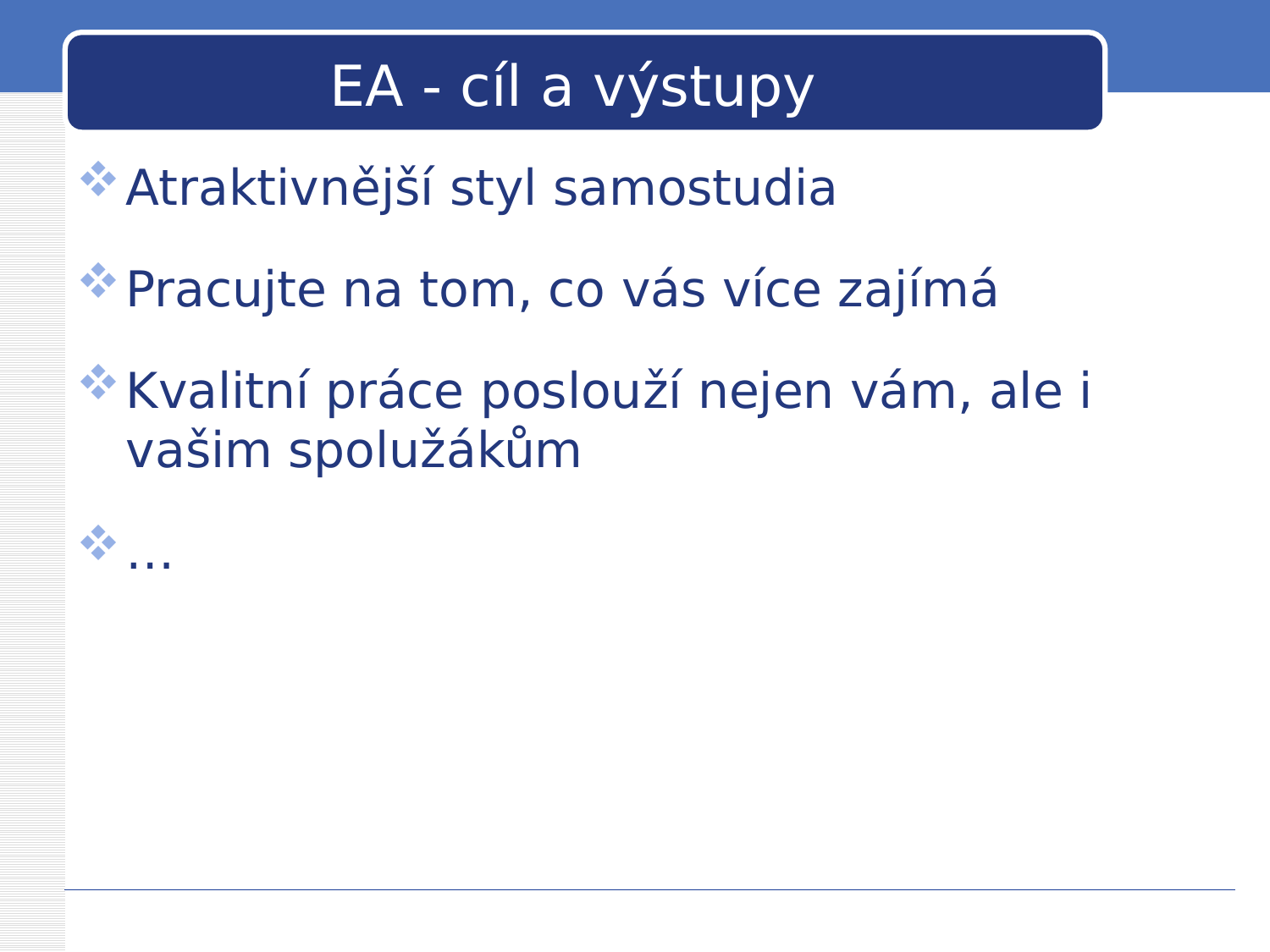

# EA - cíl a výstupy
Atraktivnější styl samostudia
Pracujte na tom, co vás více zajímá
Kvalitní práce poslouží nejen vám, ale i vašim spolužákům
…